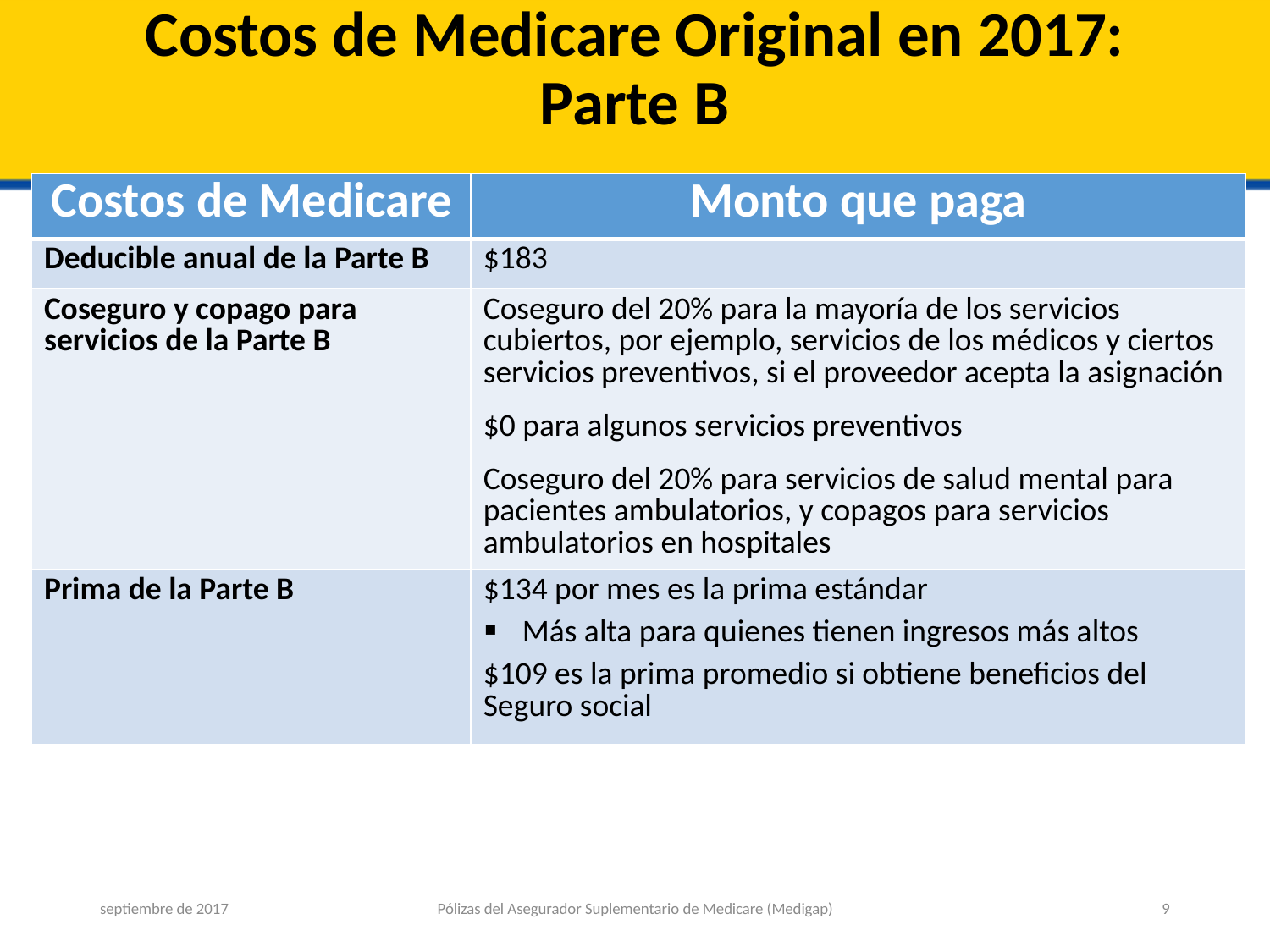

# Costos de Medicare Original en 2017: Parte B
| Costos de Medicare | Monto que paga |
| --- | --- |
| Deducible anual de la Parte B | $183 |
| Coseguro y copago para servicios de la Parte B | Coseguro del 20% para la mayoría de los servicios cubiertos, por ejemplo, servicios de los médicos y ciertos servicios preventivos, si el proveedor acepta la asignación $0 para algunos servicios preventivos Coseguro del 20% para servicios de salud mental para pacientes ambulatorios, y copagos para servicios ambulatorios en hospitales |
| Prima de la Parte B | $134 por mes es la prima estándar Más alta para quienes tienen ingresos más altos $109 es la prima promedio si obtiene beneficios del Seguro social |
septiembre de 2017
Pólizas del Asegurador Suplementario de Medicare (Medigap)
9